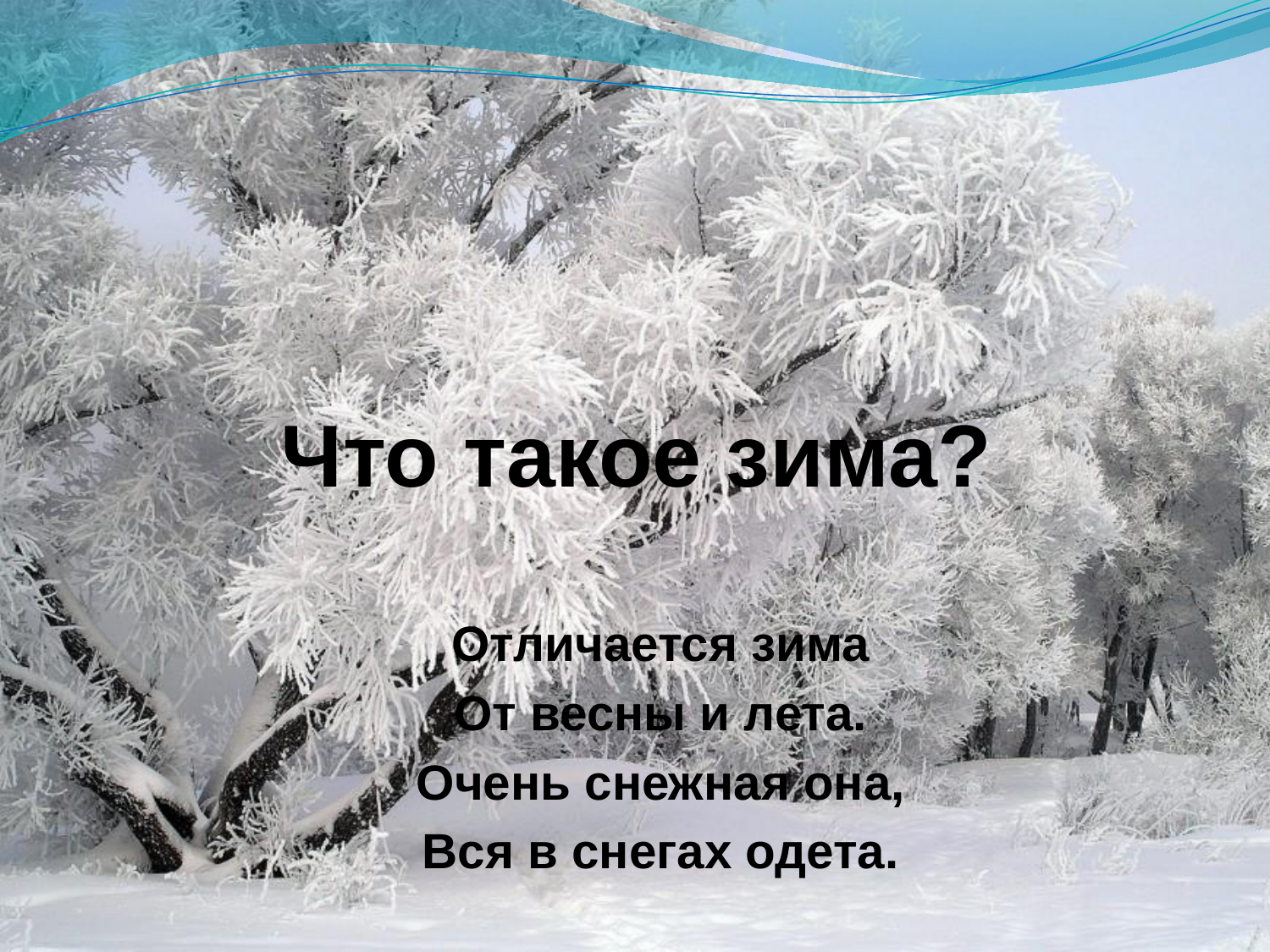

# Что такое зима?
Отличается зима
От весны и лета.
Очень снежная она,
Вся в снегах одета.